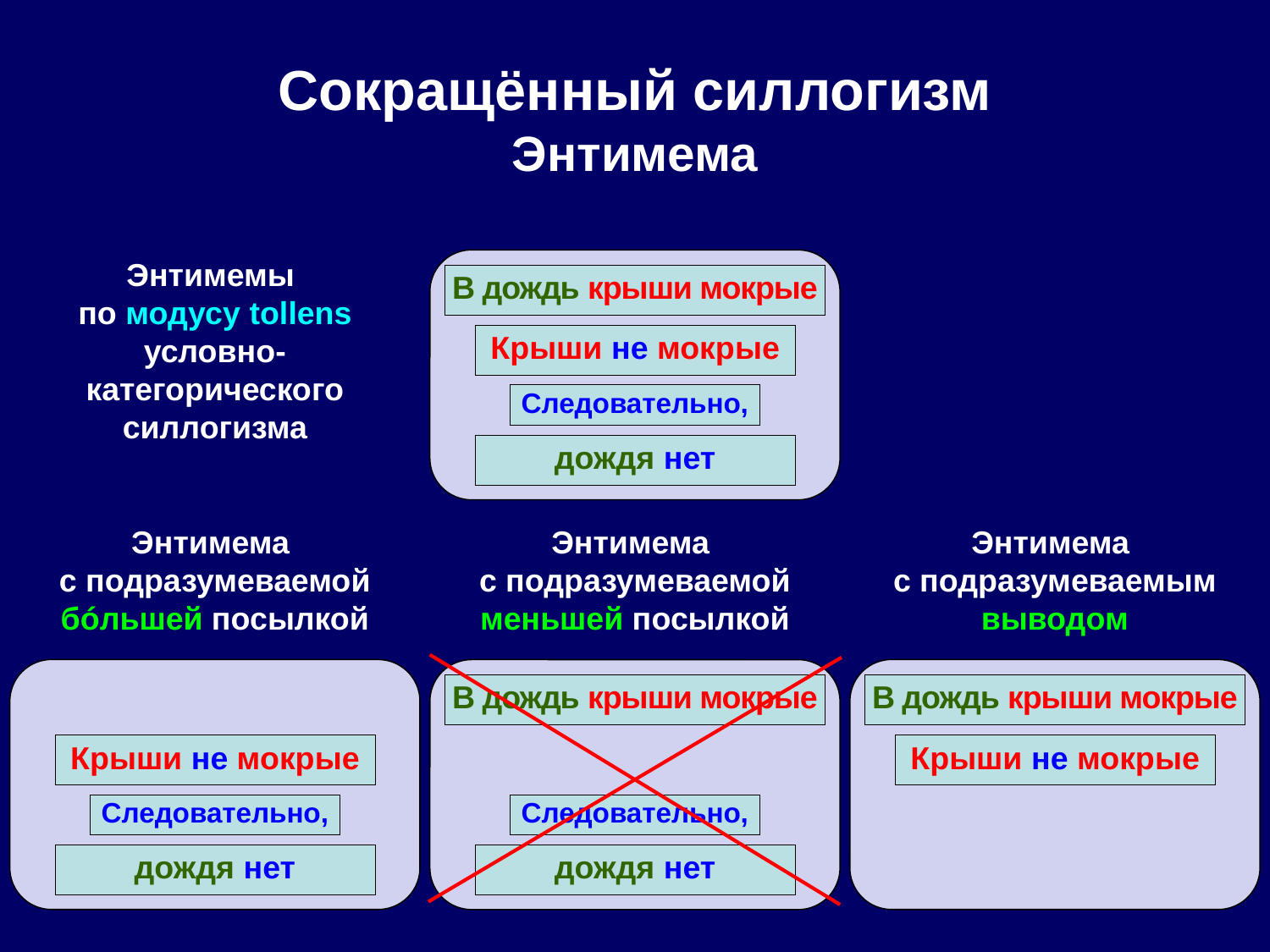

# Сокращённый силлогизм Энтимема
Энтимемы
по модусу tollens
условно-
категорического
силлогизма

В дождь крыши мокрые
Крыши не мокрые
Следовательно,
дождя нет
Энтимема
с подразумеваемой
бóльшей посылкой
Энтимема
с подразумеваемой
меньшей посылкой
Энтимема
с подразумеваемым
выводом

В дождь крыши мокрые
В дождь крыши мокрые
Крыши не мокрые
Крыши не мокрые
Следовательно,
Следовательно,
дождя нет
дождя нет